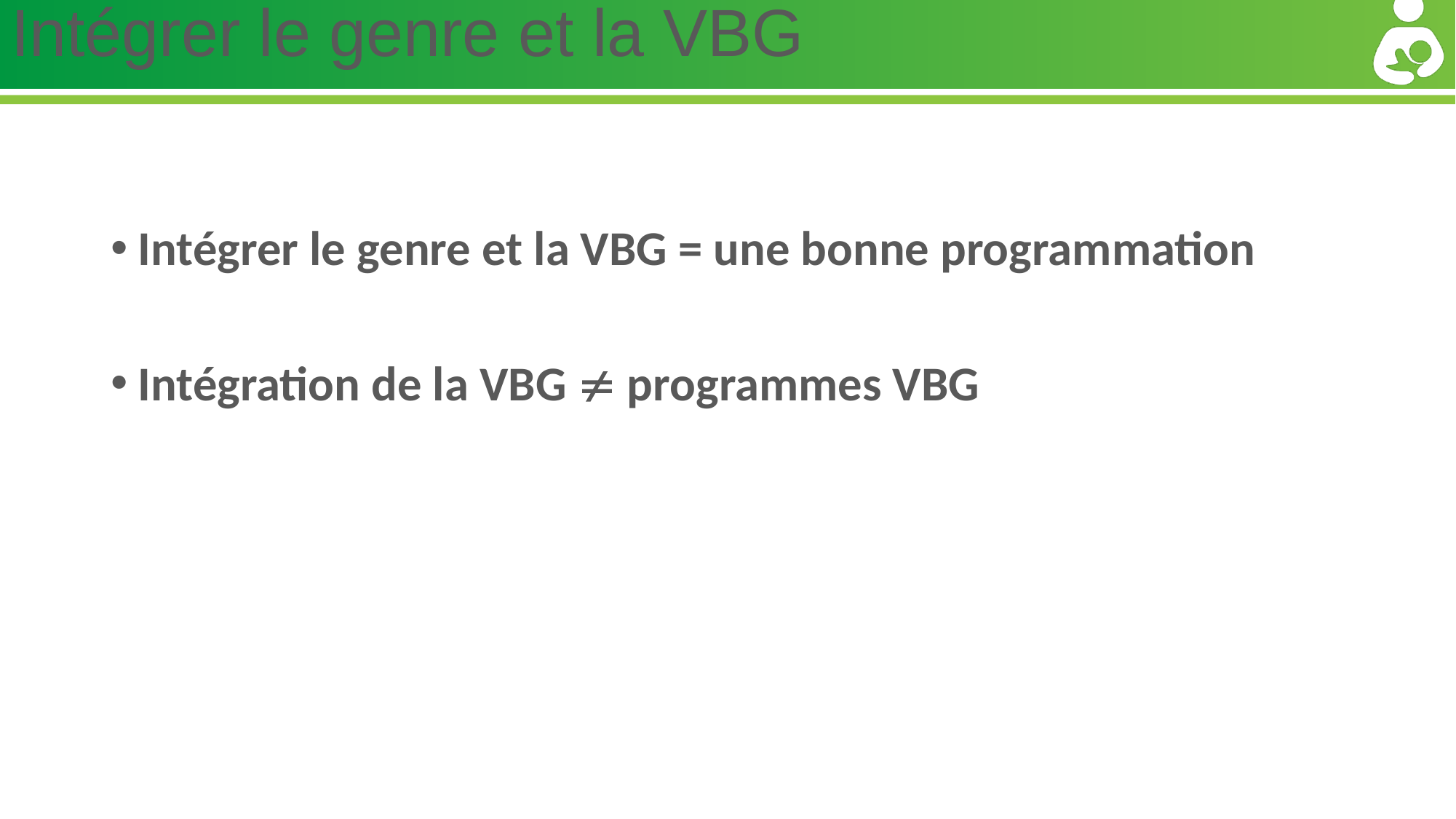

# Intégrer le genre et la VBG
Intégrer le genre et la VBG = une bonne programmation

Intégration de la VBG ≠ programmes VBG